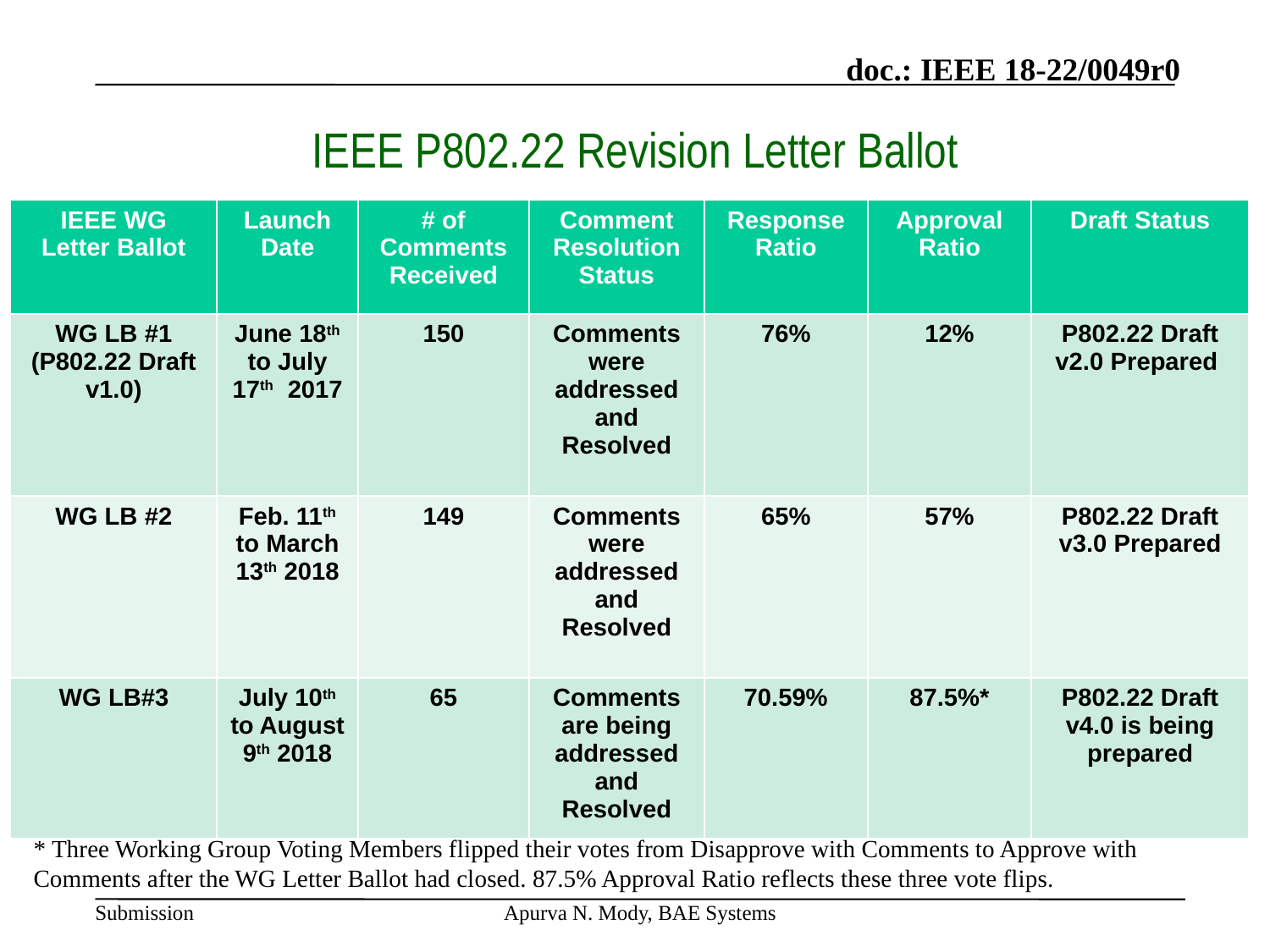

IEEE P802.22 Revision Letter Ballot
| IEEE WG Letter Ballot | Launch Date | # of Comments Received | Comment Resolution Status | Response Ratio | Approval Ratio | Draft Status |
| --- | --- | --- | --- | --- | --- | --- |
| WG LB #1 (P802.22 Draft v1.0) | June 18th to July 17th 2017 | 150 | Comments were addressed and Resolved | 76% | 12% | P802.22 Draft v2.0 Prepared |
| WG LB #2 | Feb. 11th to March 13th 2018 | 149 | Comments were addressed and Resolved | 65% | 57% | P802.22 Draft v3.0 Prepared |
| WG LB#3 | July 10th to August 9th 2018 | 65 | Comments are being addressed and Resolved | 70.59% | 87.5%\* | P802.22 Draft v4.0 is being prepared |
* Three Working Group Voting Members flipped their votes from Disapprove with Comments to Approve with Comments after the WG Letter Ballot had closed. 87.5% Approval Ratio reflects these three vote flips.
Apurva N. Mody, BAE Systems